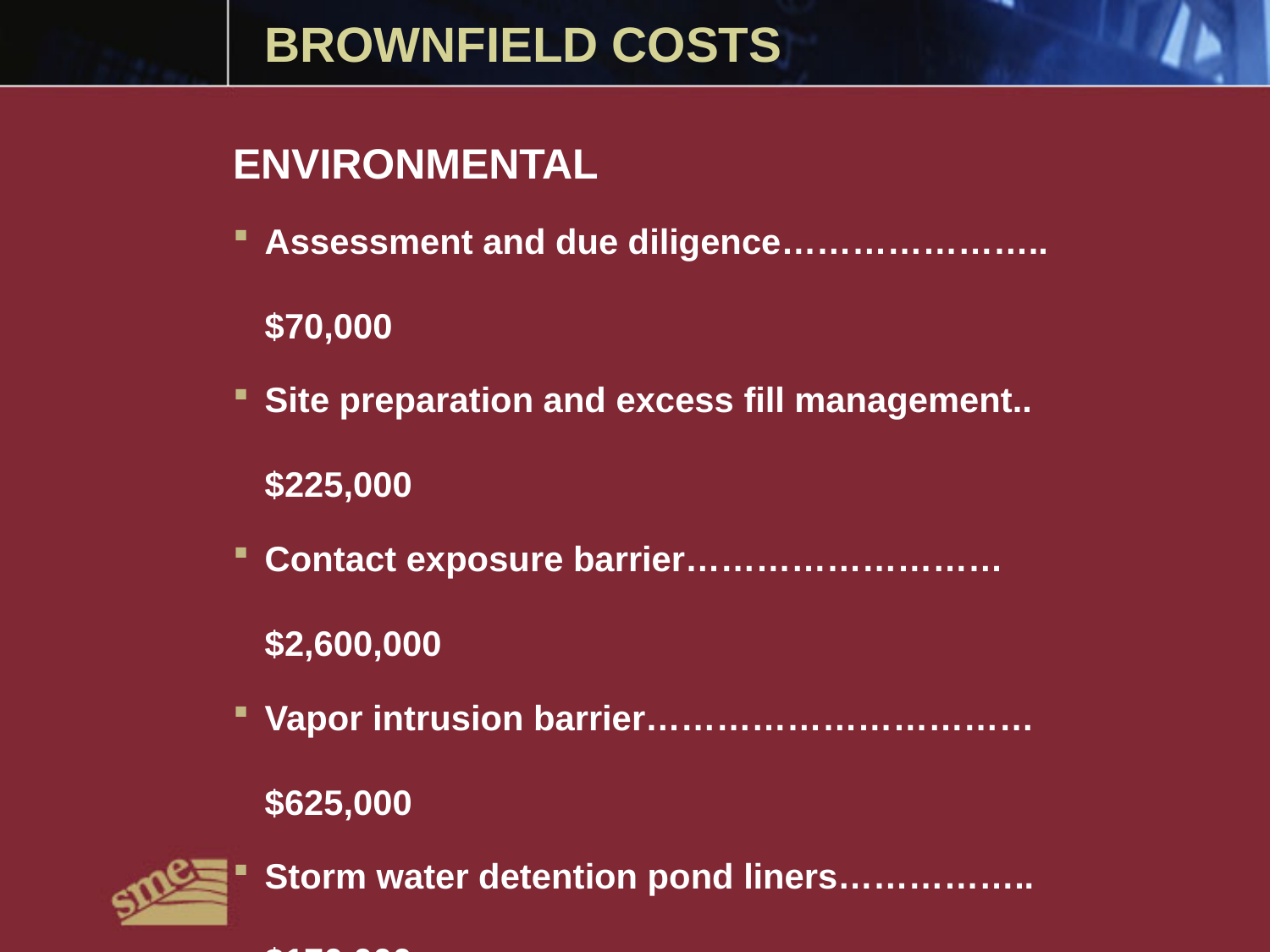

# BROWNFIELD COSTS
ENVIRONMENTAL
Assessment and due diligence…………………..	$70,000
Site preparation and excess fill management..	$225,000
Contact exposure barrier………………………	$2,600,000
Vapor intrusion barrier……………………………	$625,000
Storm water detention pond liners……………..	$170,000
Environmental management and monitoring...	$160,000
SBA 504 loan environmental documentation….	$10,000